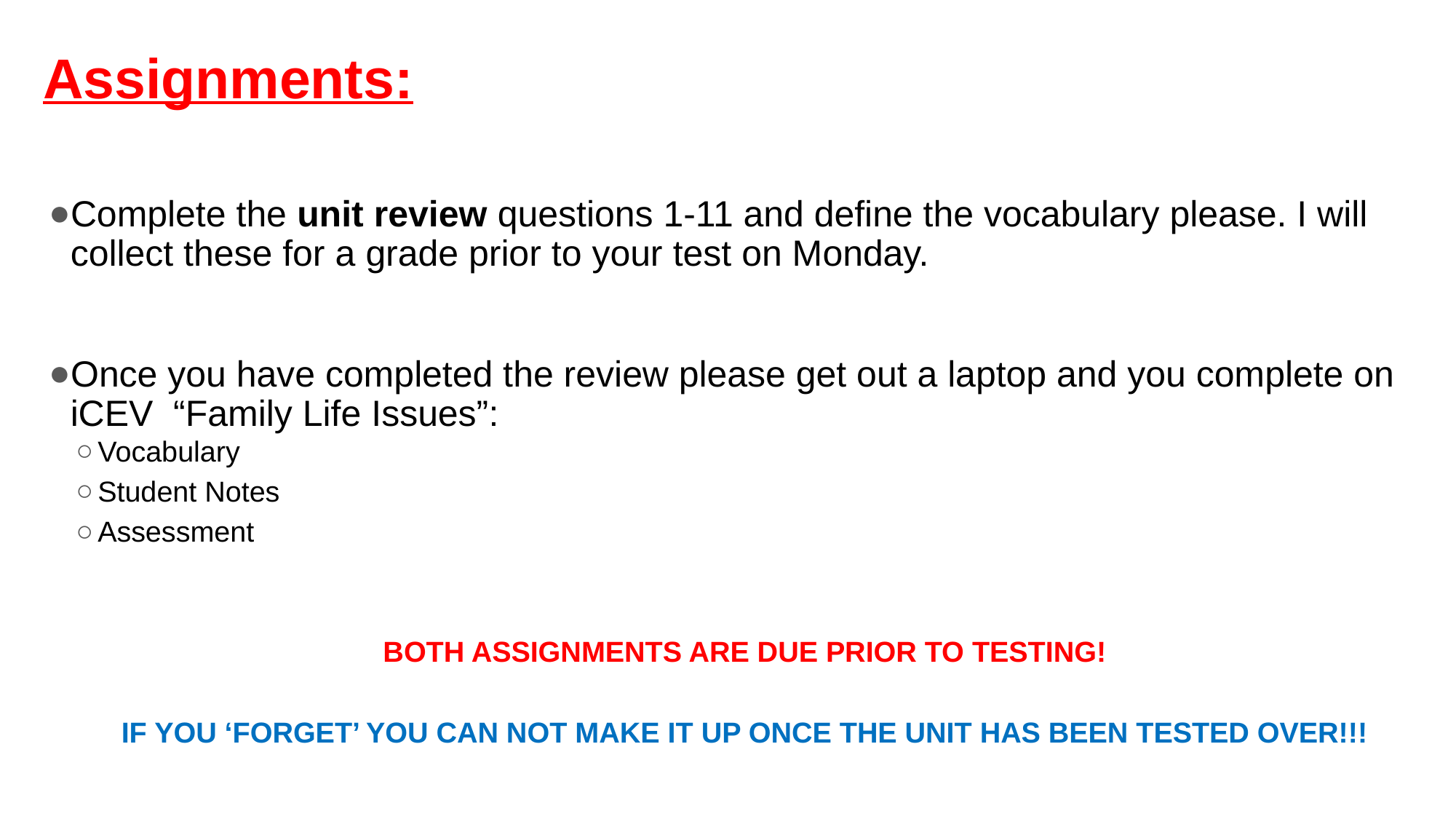

# Assignments:
Complete the unit review questions 1-11 and define the vocabulary please. I will collect these for a grade prior to your test on Monday.

Once you have completed the review please get out a laptop and you complete on iCEV  “Family Life Issues”:
Vocabulary
Student Notes
Assessment

BOTH ASSIGNMENTS ARE DUE PRIOR TO TESTING!

IF YOU ‘FORGET’ YOU CAN NOT MAKE IT UP ONCE THE UNIT HAS BEEN TESTED OVER!!!